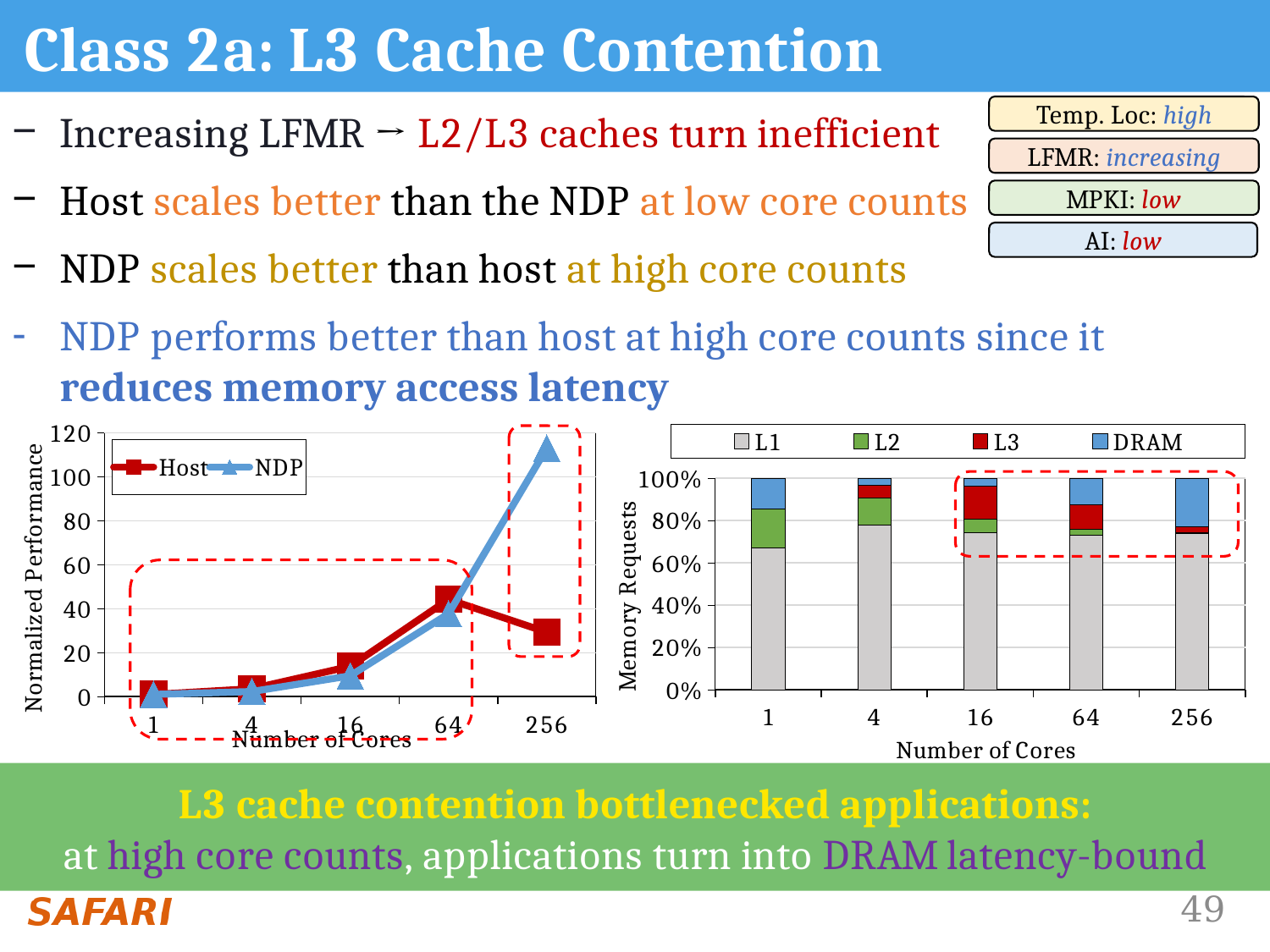

# Class 2a: L3 Cache Contention
Temp. Loc: high
LFMR: increasing
MPKI: low
AI: low
Increasing LFMR → L2/L3 caches turn inefficient
Host scales better than the NDP at low core counts
NDP scales better than host at high core counts
NDP performs better than host at high core counts since it reduces memory access latency

### Chart

| Category | L1 | L2 | L3 | DRAM |
|---|---|---|---|---|
| 1 | 6227506.0 | 1702261.0 | 0.0 | 1347960.0 |
| 4 | 36362662.0 | 5894592.0 | 2923423.0 | 1489798.0 |
| 16 | 32692087.0 | 2820840.0 | 6816206.0 | 1723631.0 |
| 64 | 21666777.0 | 899200.0 | 3440145.0 | 3693852.0 |
| 256 | 20213527.0 | 113140.0 | 685902.0 | 6306072.0 |

### Chart

| Category | Host | NDP |
|---|---|---|
| 1 | 1.0 | 0.992923873 |
| 4 | 3.587760853 | 2.296001351 |
| 16 | 13.79539432 | 9.47443913 |
| 64 | 44.24421367 | 37.70996466 |
| 256 | 29.31736753 | 113.0880356 |

L3 cache contention bottlenecked applications:
at high core counts, applications turn into DRAM latency-bound
49